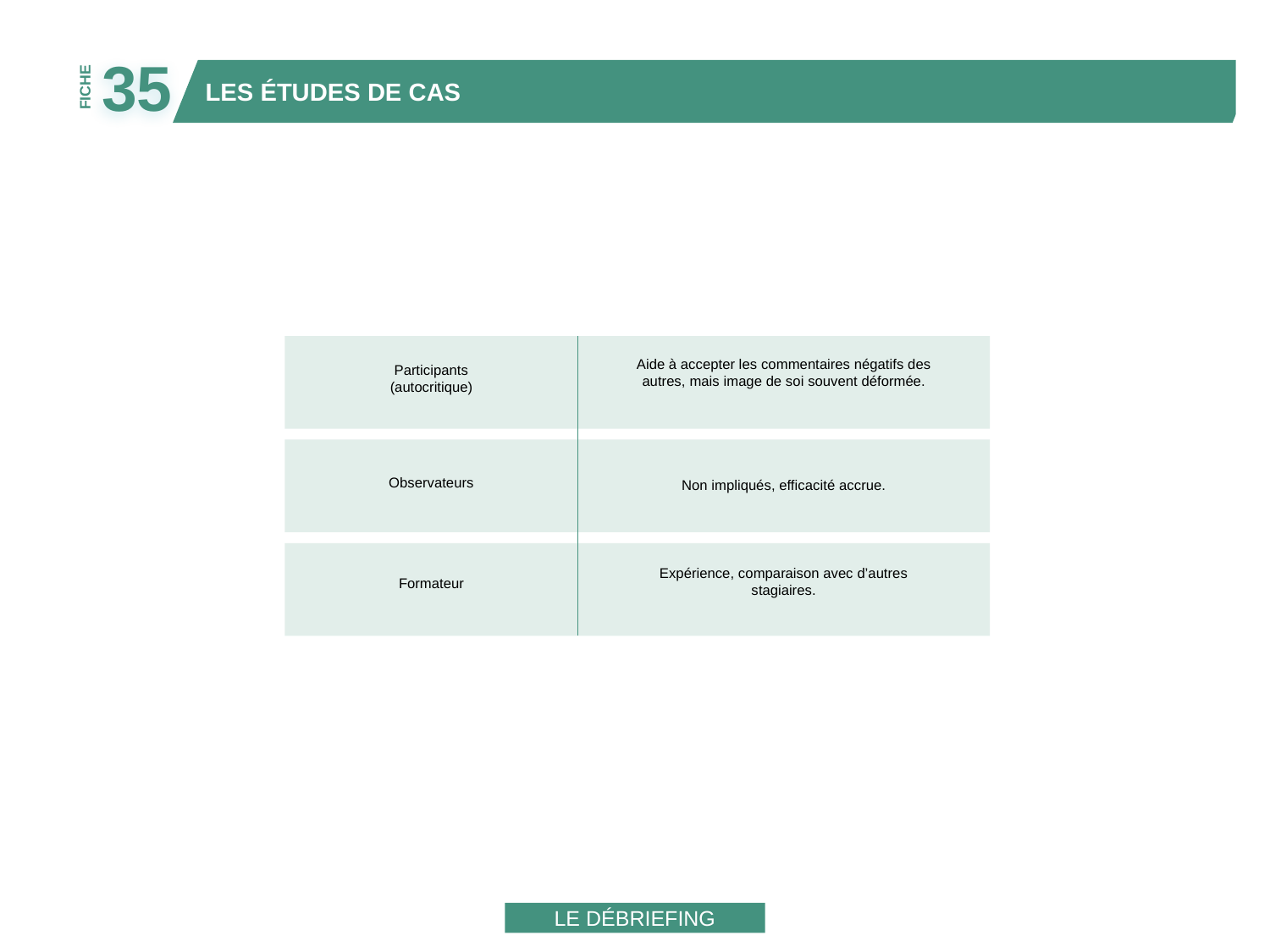

35

LES ÉTUDES DE CAS
FICHE

Aide à accepter les commentaires négatifs des
autres, mais image de soi souvent déformée.
Participants
(autocritique)

Observateurs
Non impliqués, efficacité accrue.

Expérience, comparaison avec d’autres
stagiaires.
Formateur
LE DÉBRIEFING